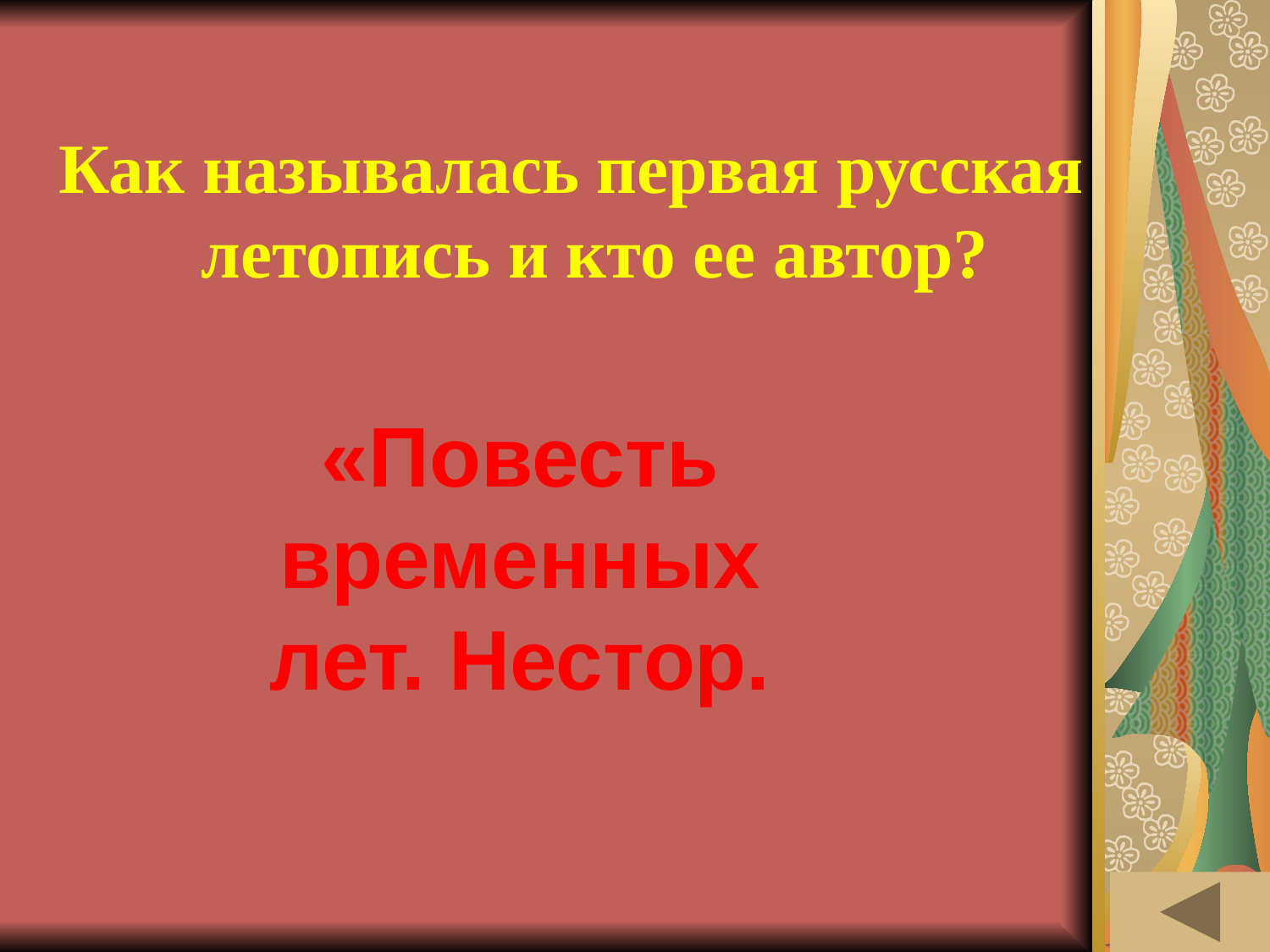

# ИСТОРИЯ ВЕЩЕЙ (30)
Как называлась первая русская летопись и кто ее автор?
«Повесть временных лет. Нестор.